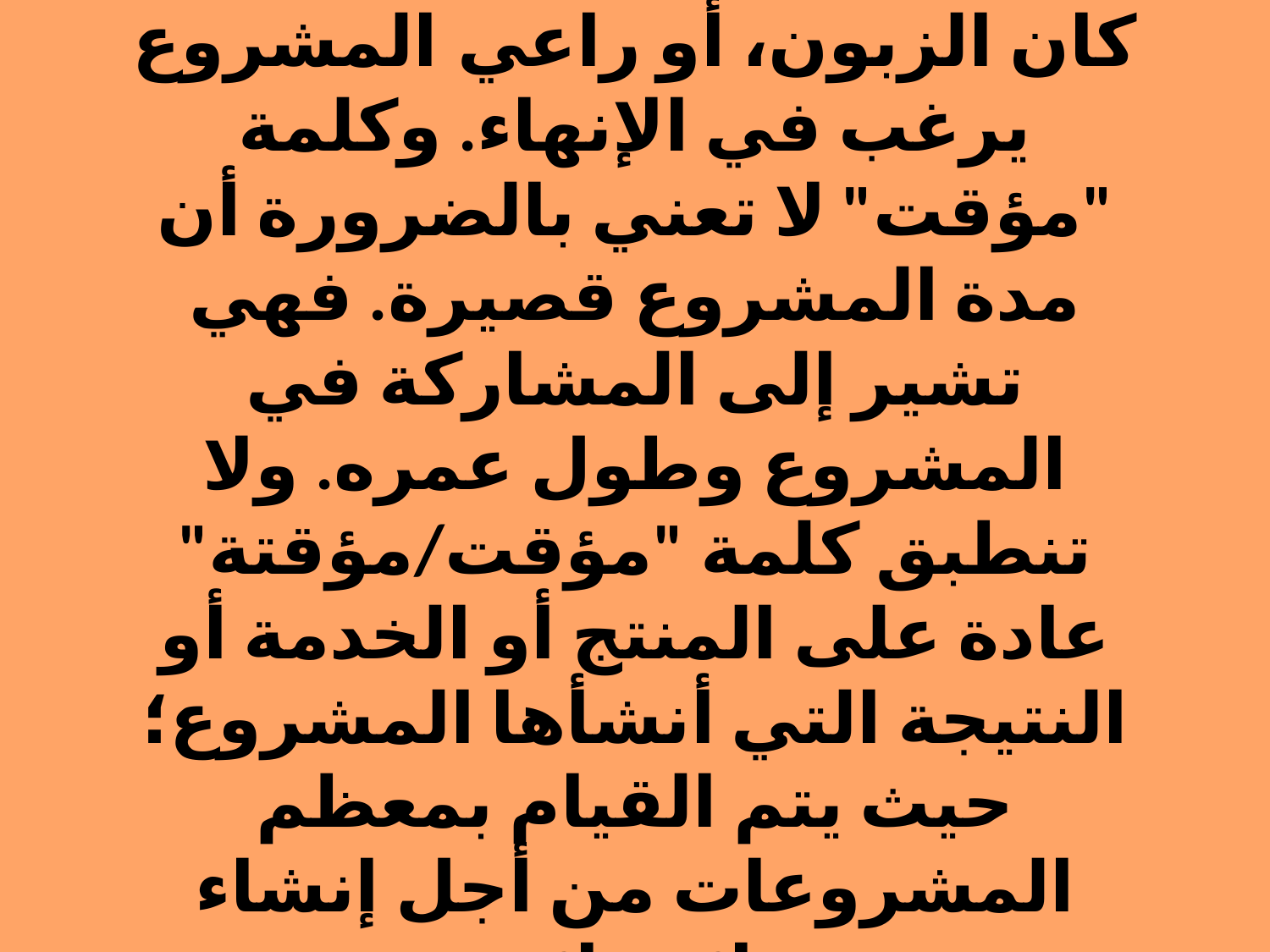

# ويمكن أيضا أن يتم إنهائه إذا كان الزبون، أو راعي المشروع يرغب في الإنهاء. وكلمة "مؤقت" لا تعني بالضرورة أن مدة المشروع قصيرة. فهي تشير إلى المشاركة في المشروع وطول عمره. ولا تنطبق كلمة "مؤقت/مؤقتة" عادة على المنتج أو الخدمة أو النتيجة التي أنشأها المشروع؛ حيث يتم القيام بمعظم المشروعات من أجل إنشاء نتائج دائمة